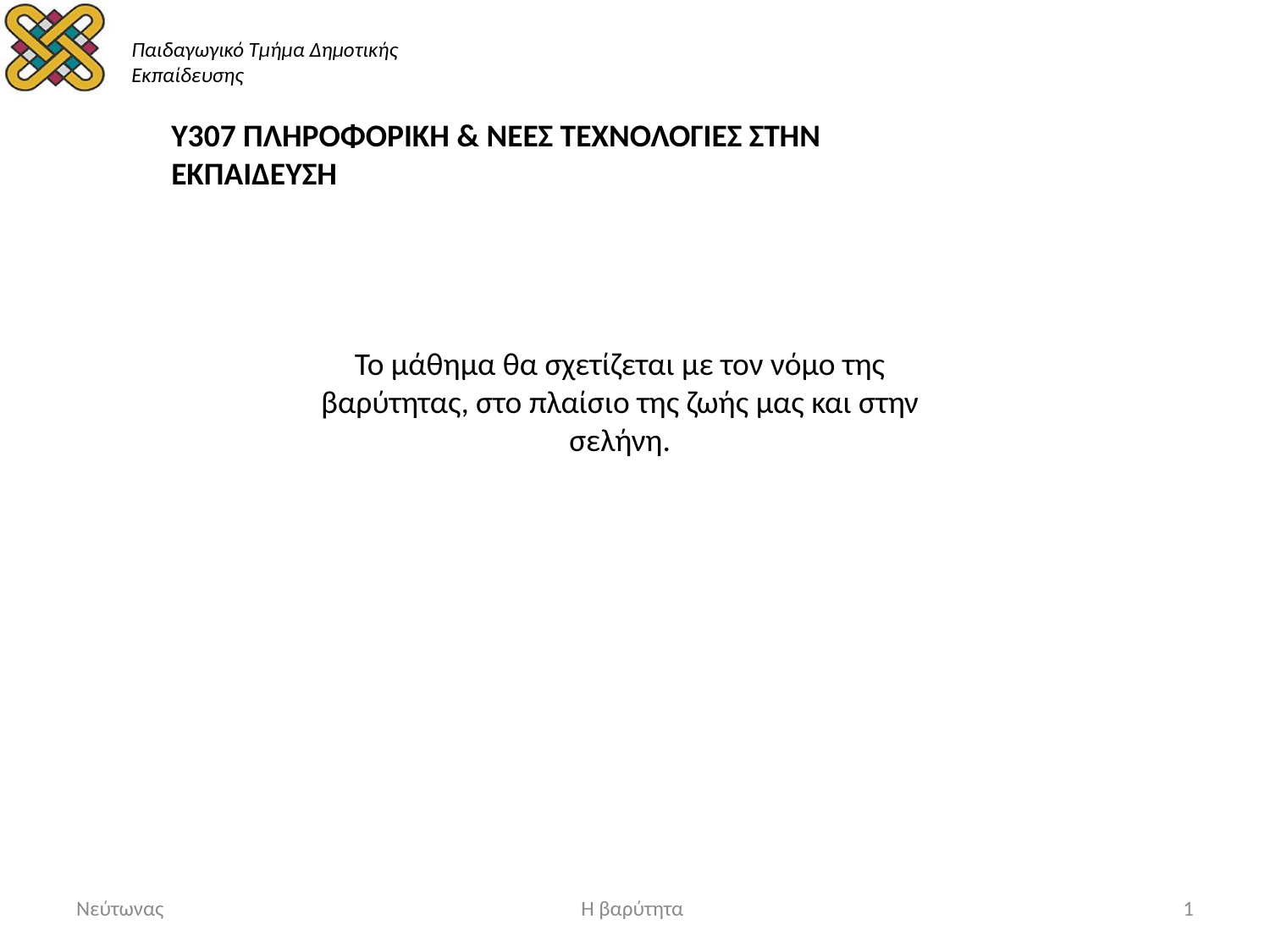

Y307 ΠΛΗΡΟΦΟΡΙΚΗ & ΝΕΕΣ ΤΕΧΝΟΛΟΓΙΕΣ ΣΤΗΝ ΕΚΠΑΙΔΕΥΣΗ
Το μάθημα θα σχετίζεται με τον νόμο της βαρύτητας, στο πλαίσιο της ζωής μας και στην σελήνη.
Νεύτωνας
Η βαρύτητα
1